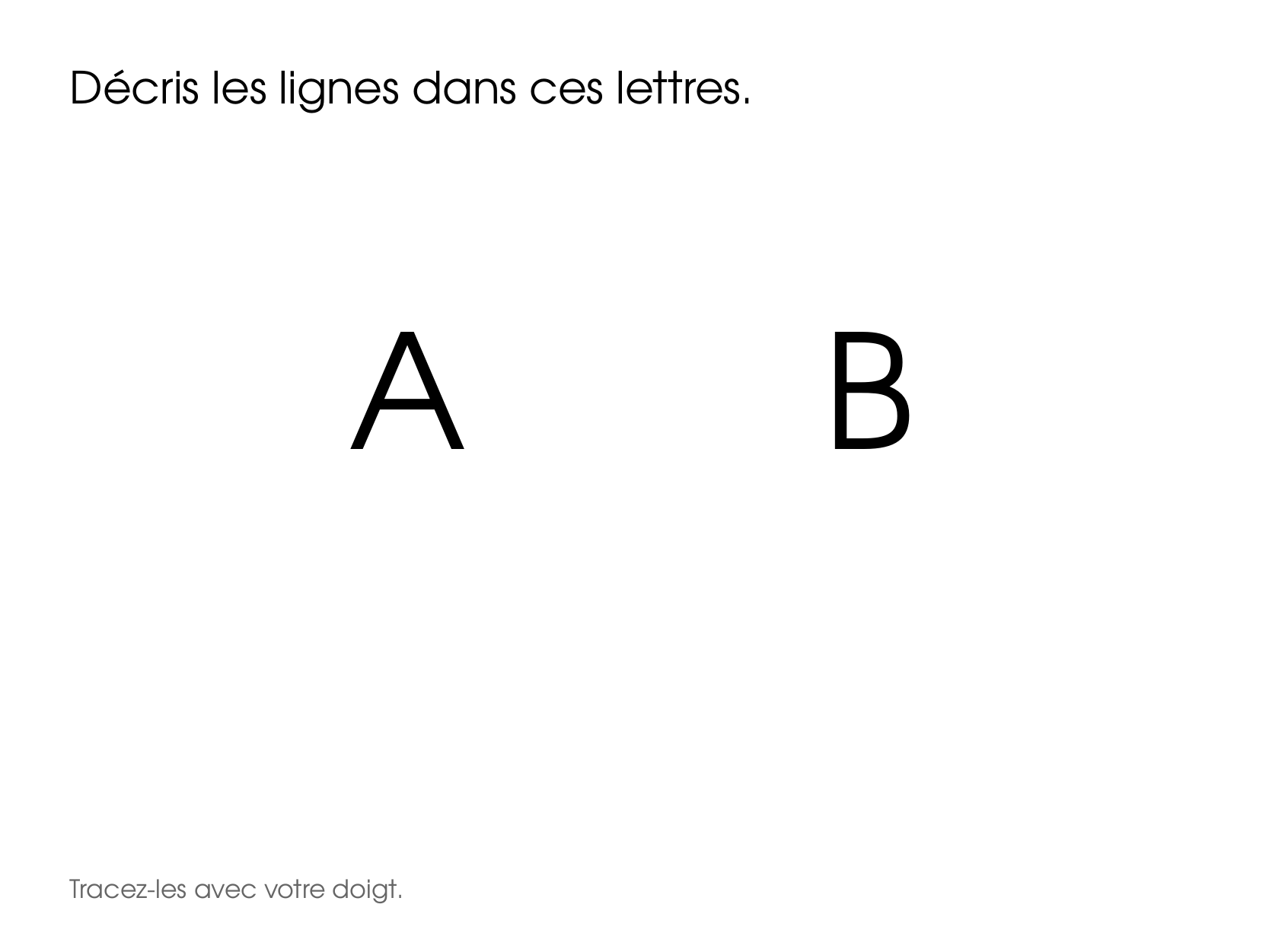

Décris les lignes dans ces lettres.
A
B
Tracez-les avec votre doigt.